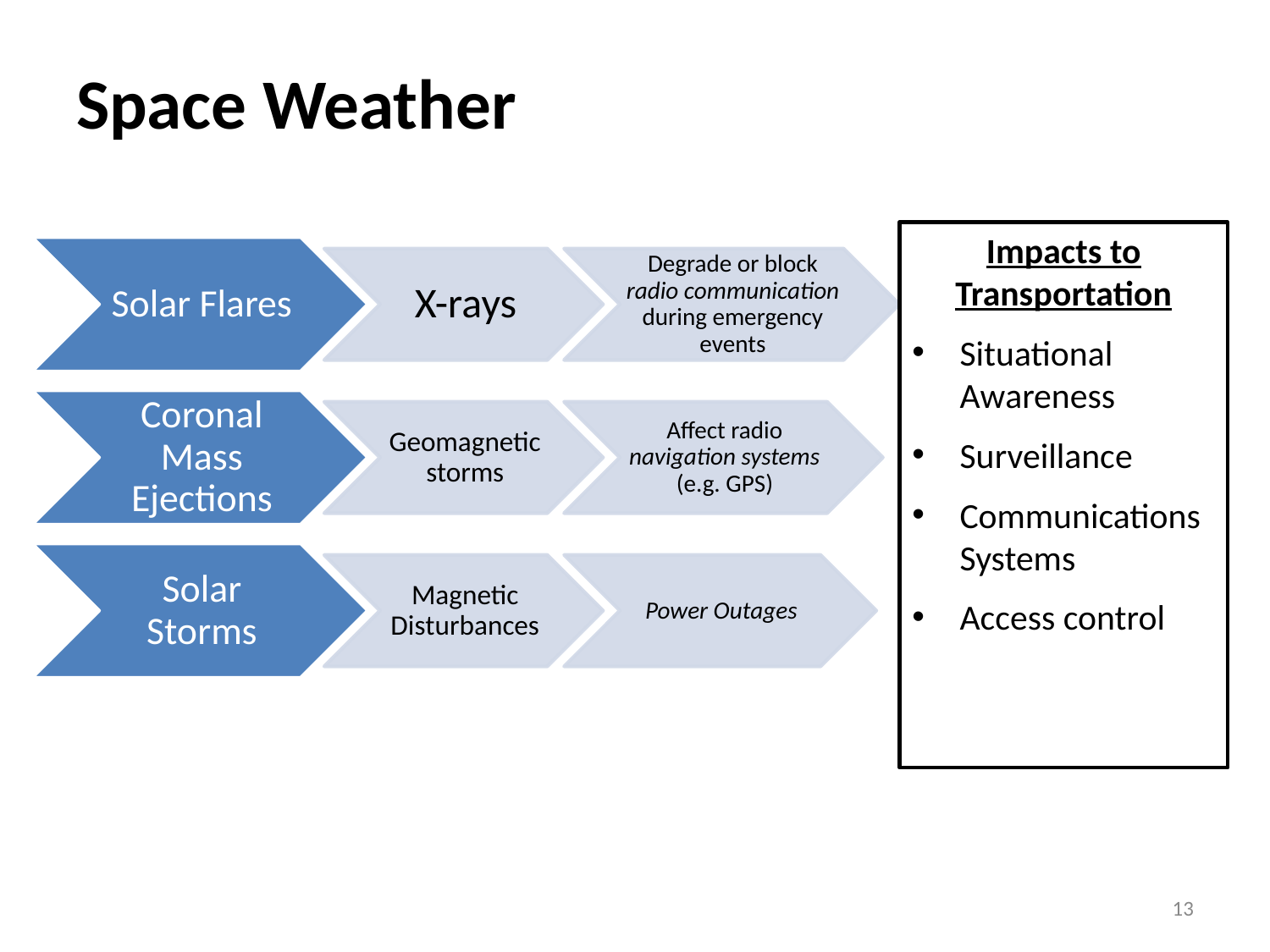

# Space Weather
Impacts to Transportation
Situational Awareness
Surveillance
Communications Systems
Access control

Solar Flares
X-rays
Degrade or block radio communication during emergency events
Coronal Mass Ejections
Geomagnetic storms
Affect radio navigation systems (e.g. GPS)
Solar Storms
Magnetic Disturbances
Power Outages
13